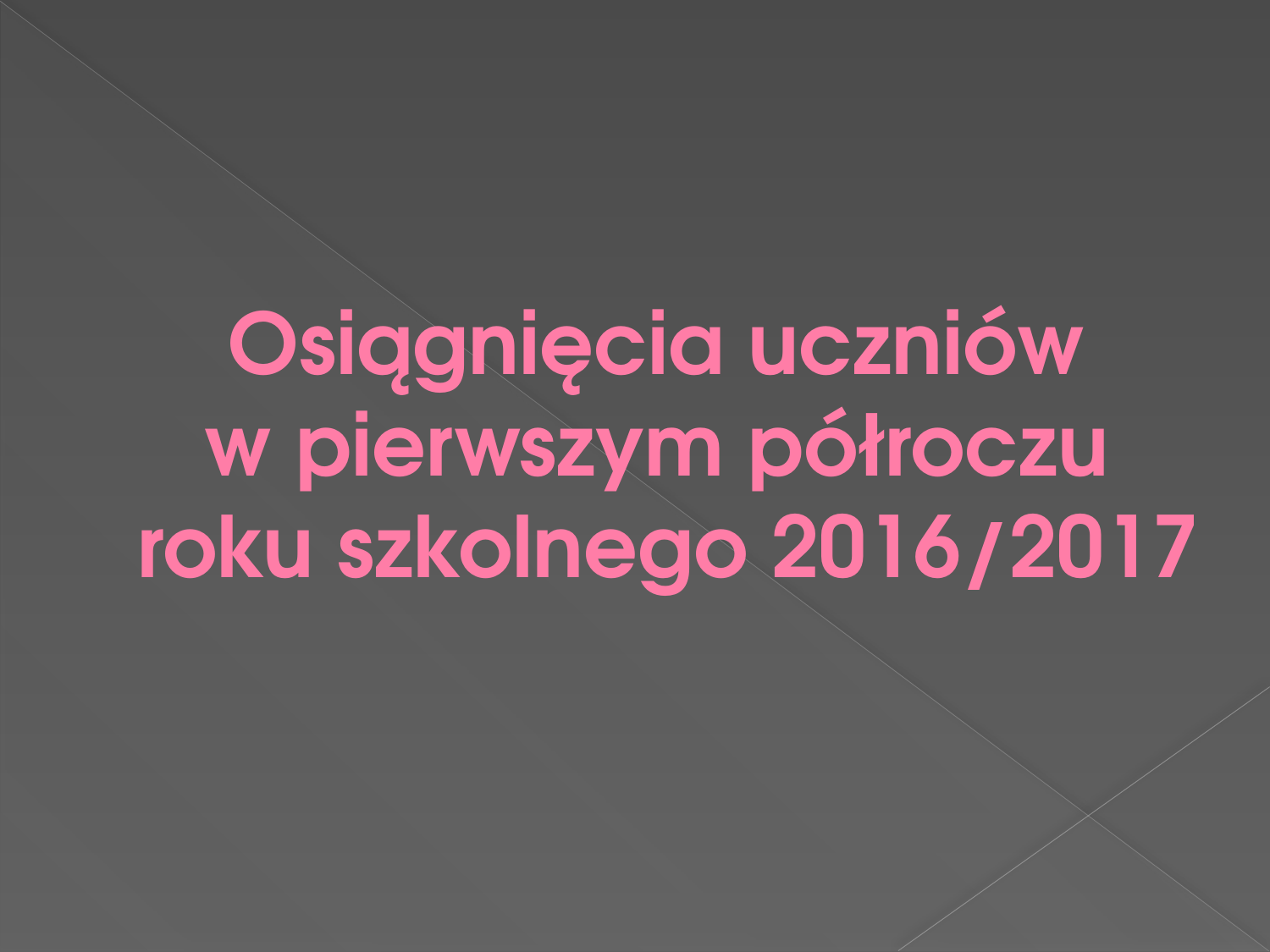

Osiągnięcia uczniów
w pierwszym półroczu
roku szkolnego 2016/2017